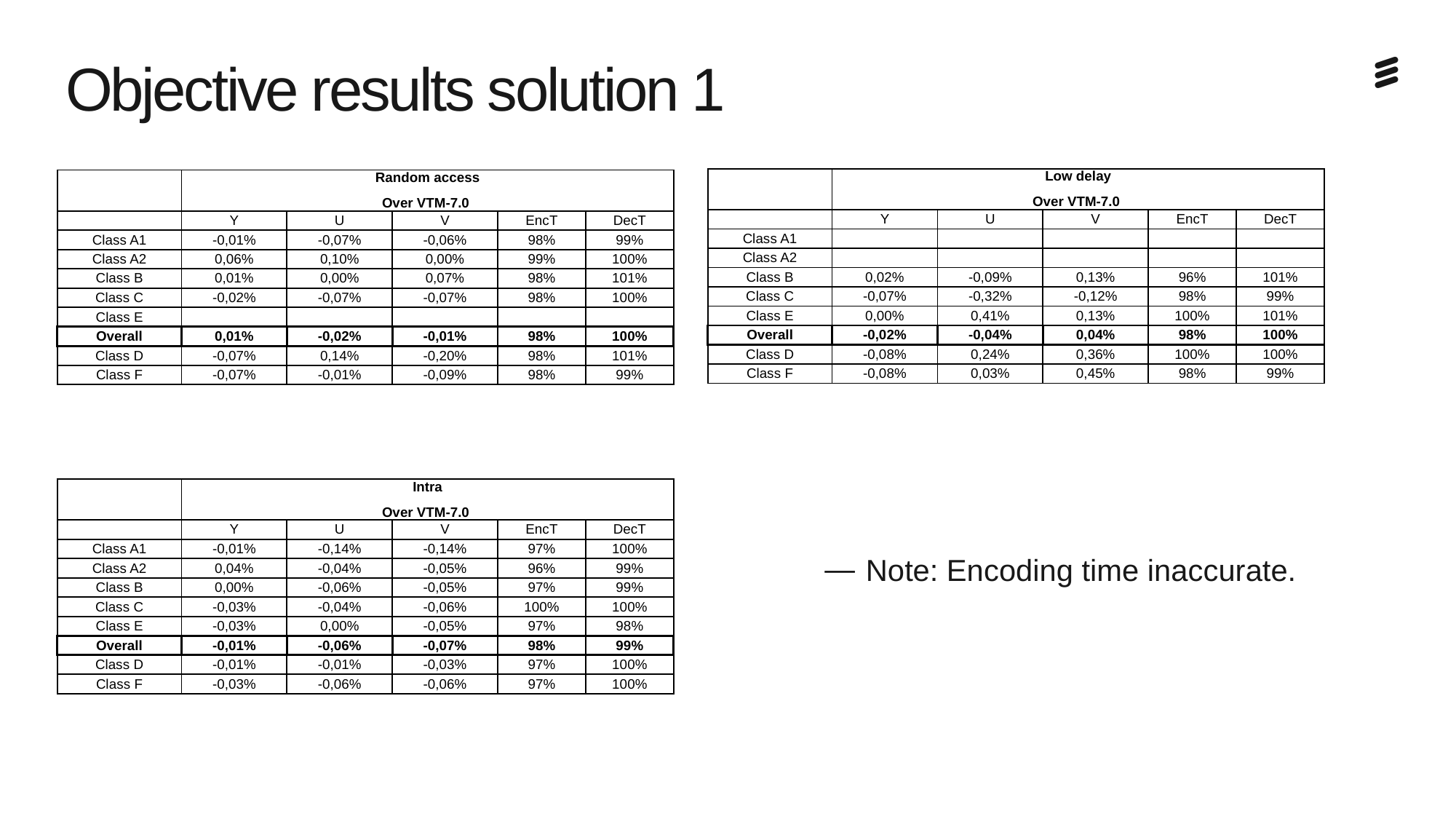

# Objective results solution 1
|  | Low delay Over VTM-7.0 |  |  |  |  |
| --- | --- | --- | --- | --- | --- |
|  | Y | U | V | EncT | DecT |
| Class A1 |  |  |  |  |  |
| Class A2 |  |  |  |  |  |
| Class B | 0,02% | -0,09% | 0,13% | 96% | 101% |
| Class C | -0,07% | -0,32% | -0,12% | 98% | 99% |
| Class E | 0,00% | 0,41% | 0,13% | 100% | 101% |
| Overall | -0,02% | -0,04% | 0,04% | 98% | 100% |
| Class D | -0,08% | 0,24% | 0,36% | 100% | 100% |
| Class F | -0,08% | 0,03% | 0,45% | 98% | 99% |
|  | Random access Over VTM-7.0 |  |  |  |  |
| --- | --- | --- | --- | --- | --- |
|  | Y | U | V | EncT | DecT |
| Class A1 | -0,01% | -0,07% | -0,06% | 98% | 99% |
| Class A2 | 0,06% | 0,10% | 0,00% | 99% | 100% |
| Class B | 0,01% | 0,00% | 0,07% | 98% | 101% |
| Class C | -0,02% | -0,07% | -0,07% | 98% | 100% |
| Class E |  |  |  |  |  |
| Overall | 0,01% | -0,02% | -0,01% | 98% | 100% |
| Class D | -0,07% | 0,14% | -0,20% | 98% | 101% |
| Class F | -0,07% | -0,01% | -0,09% | 98% | 99% |
|  | Intra Over VTM-7.0 |  |  |  |  |
| --- | --- | --- | --- | --- | --- |
|  | Y | U | V | EncT | DecT |
| Class A1 | -0,01% | -0,14% | -0,14% | 97% | 100% |
| Class A2 | 0,04% | -0,04% | -0,05% | 96% | 99% |
| Class B | 0,00% | -0,06% | -0,05% | 97% | 99% |
| Class C | -0,03% | -0,04% | -0,06% | 100% | 100% |
| Class E | -0,03% | 0,00% | -0,05% | 97% | 98% |
| Overall | -0,01% | -0,06% | -0,07% | 98% | 99% |
| Class D | -0,01% | -0,01% | -0,03% | 97% | 100% |
| Class F | -0,03% | -0,06% | -0,06% | 97% | 100% |
Note: Encoding time inaccurate.